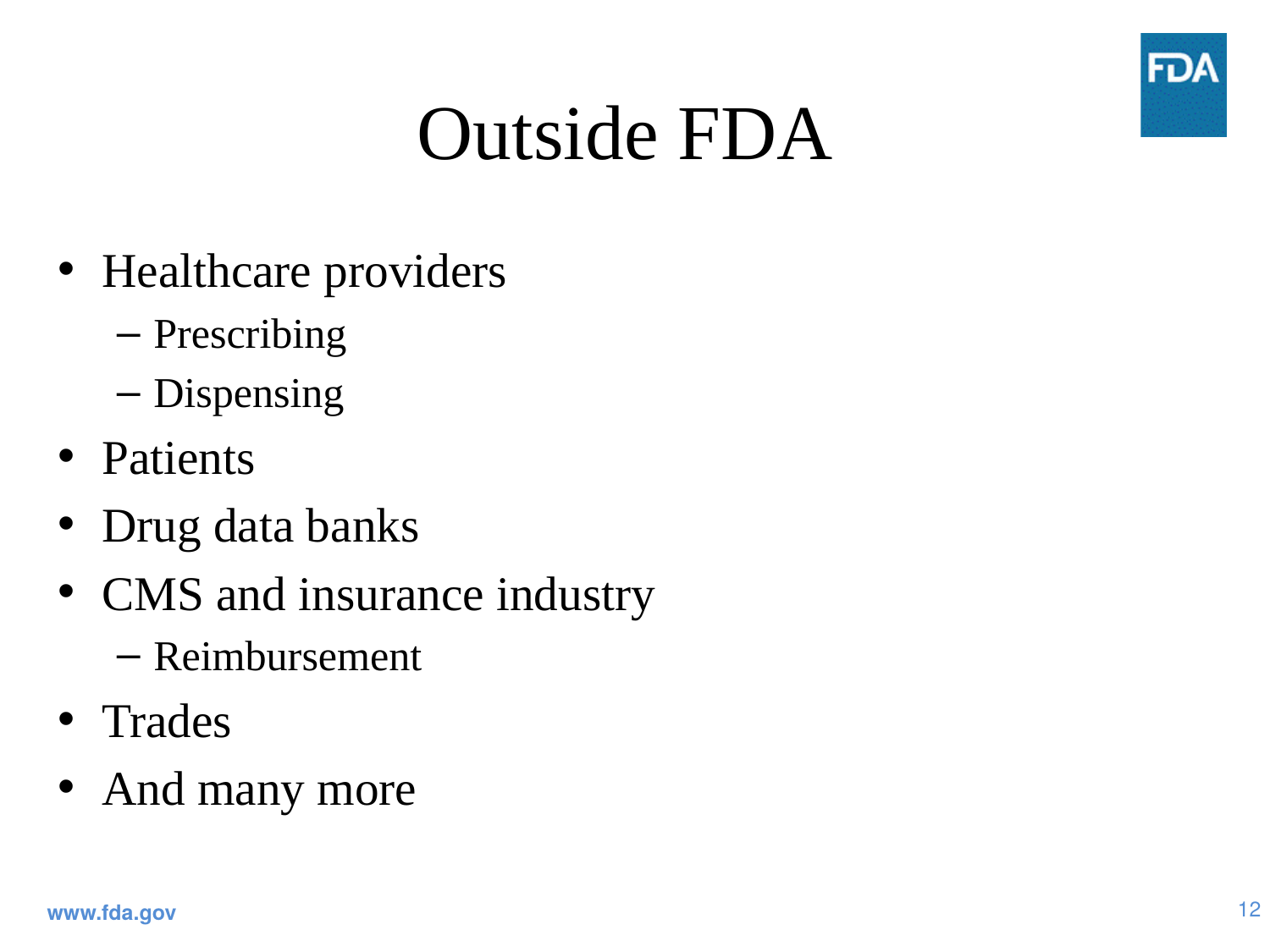

# Outside FDA
Healthcare providers
Prescribing
Dispensing
Patients
Drug data banks
CMS and insurance industry
Reimbursement
Trades
And many more

www.fda.gov